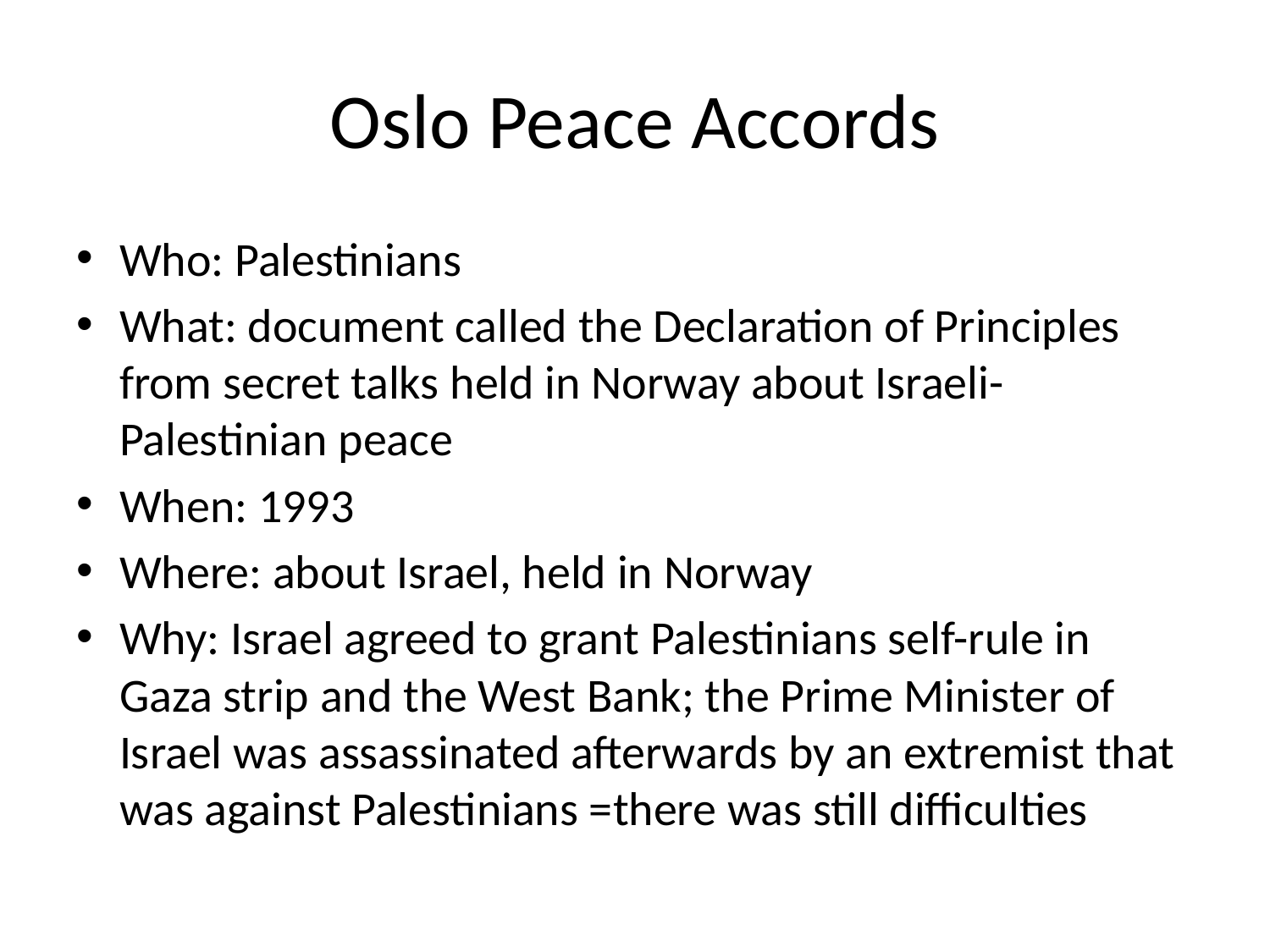

# Oslo Peace Accords
Who: Palestinians
What: document called the Declaration of Principles from secret talks held in Norway about Israeli-Palestinian peace
When: 1993
Where: about Israel, held in Norway
Why: Israel agreed to grant Palestinians self-rule in Gaza strip and the West Bank; the Prime Minister of Israel was assassinated afterwards by an extremist that was against Palestinians =there was still difficulties